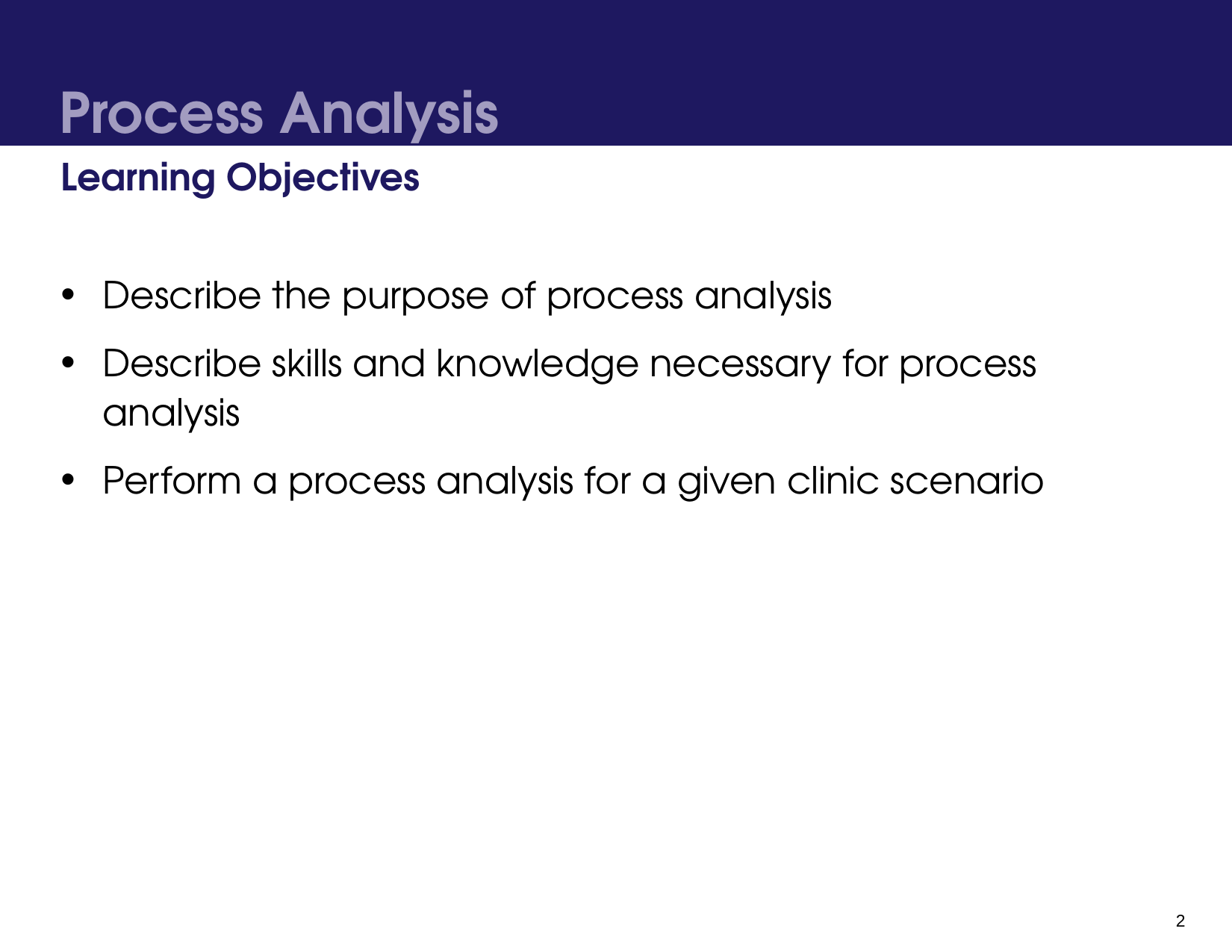

# Process Analysis
Learning Objectives
Describe the purpose of process analysis
Describe skills and knowledge necessary for process analysis
Perform a process analysis for a given clinic scenario
2